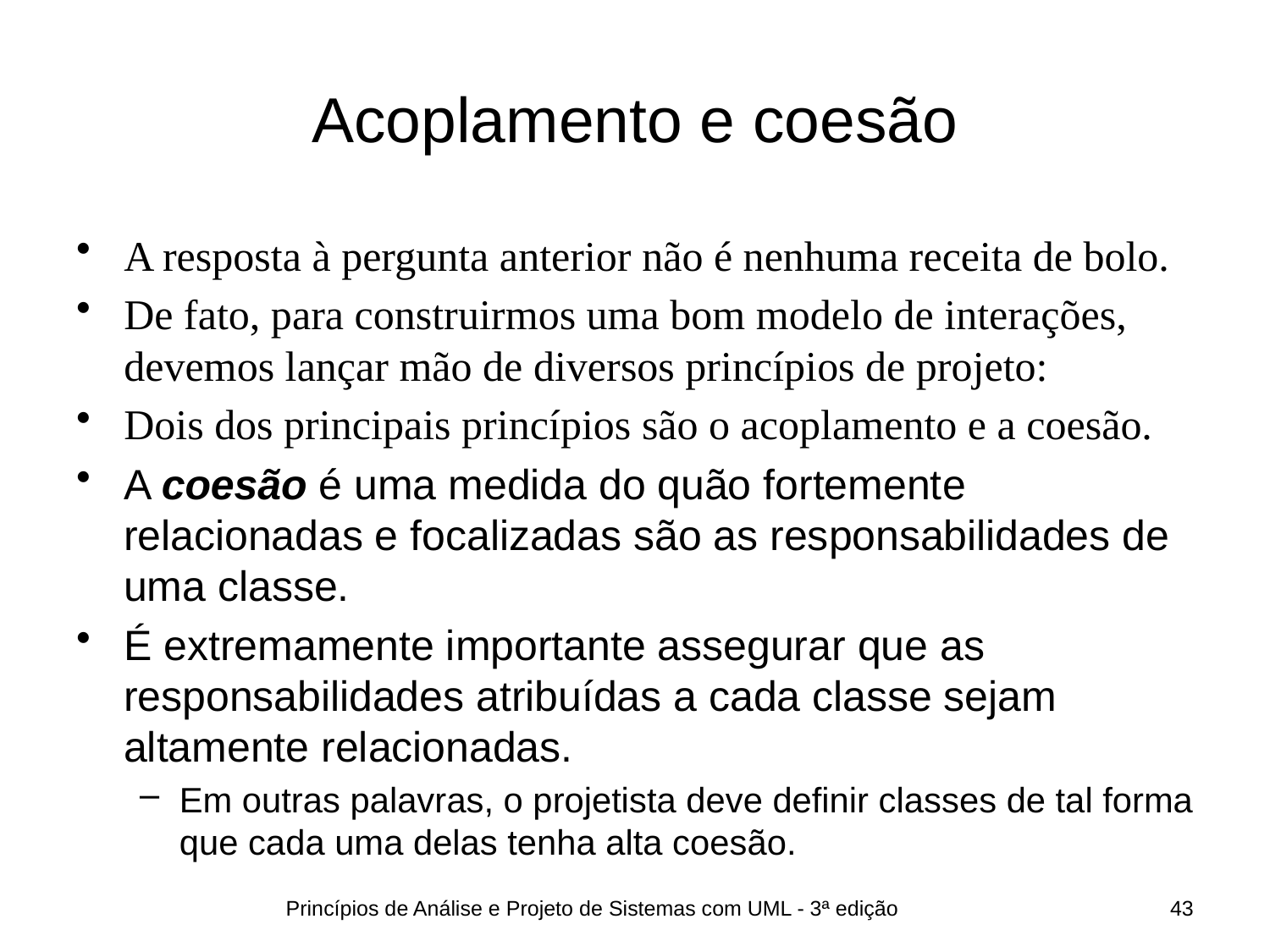

# Acoplamento e coesão
A resposta à pergunta anterior não é nenhuma receita de bolo.
De fato, para construirmos uma bom modelo de interações, devemos lançar mão de diversos princípios de projeto:
Dois dos principais princípios são o acoplamento e a coesão.
A coesão é uma medida do quão fortemente relacionadas e focalizadas são as responsabilidades de uma classe.
É extremamente importante assegurar que as responsabilidades atribuídas a cada classe sejam altamente relacionadas.
Em outras palavras, o projetista deve definir classes de tal forma que cada uma delas tenha alta coesão.
Princípios de Análise e Projeto de Sistemas com UML - 3ª edição
43